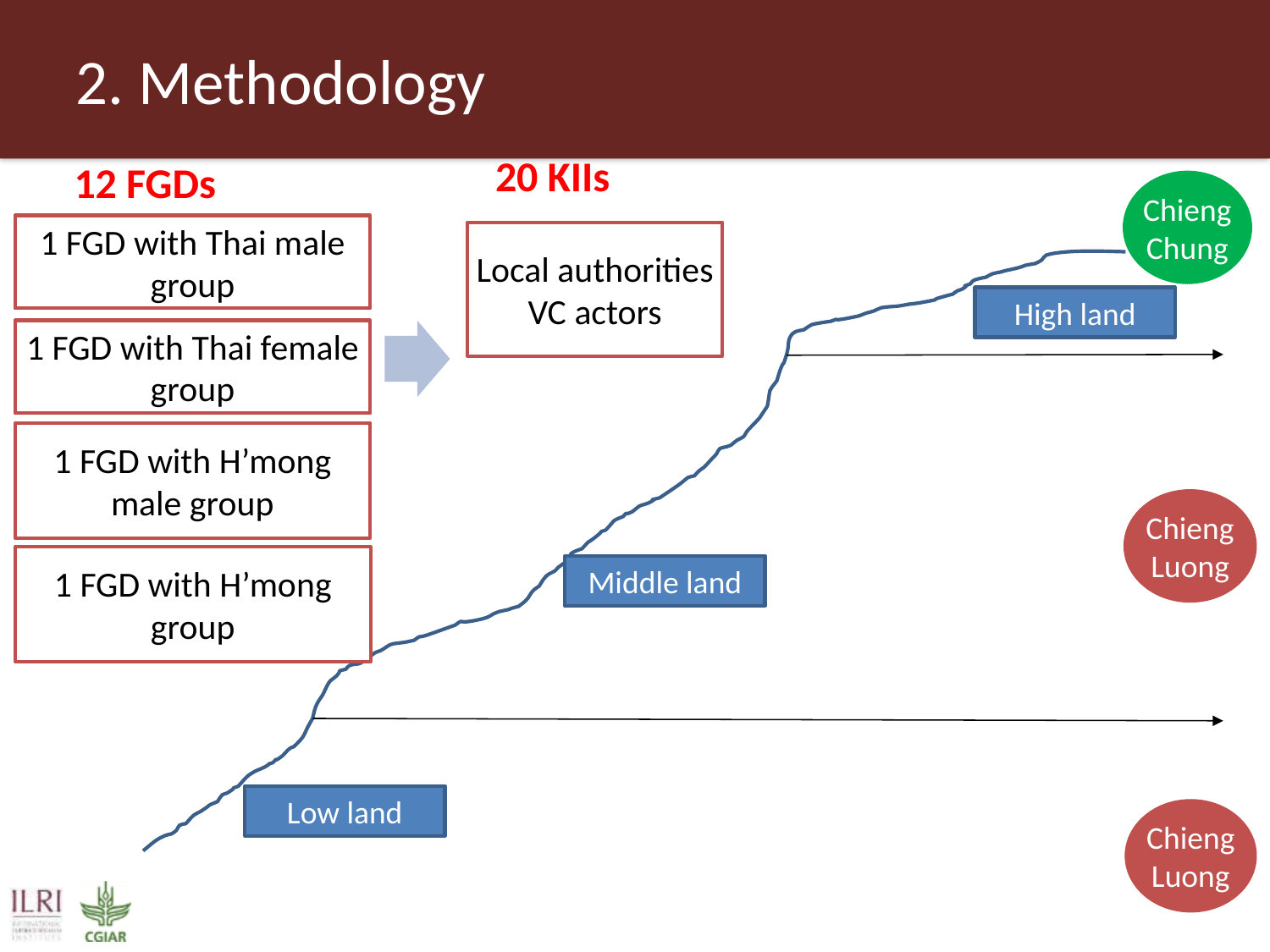

# 2. Methodology
20 KIIs
12 FGDs
Chieng Chung
1 FGD with Thai male group
Local authorities
VC actors

High land
1 FGD with Thai female group

1 FGD with H’mong male group
Chieng Luong
1 FGD with H’mong group
Middle land
Low land
Chieng Luong